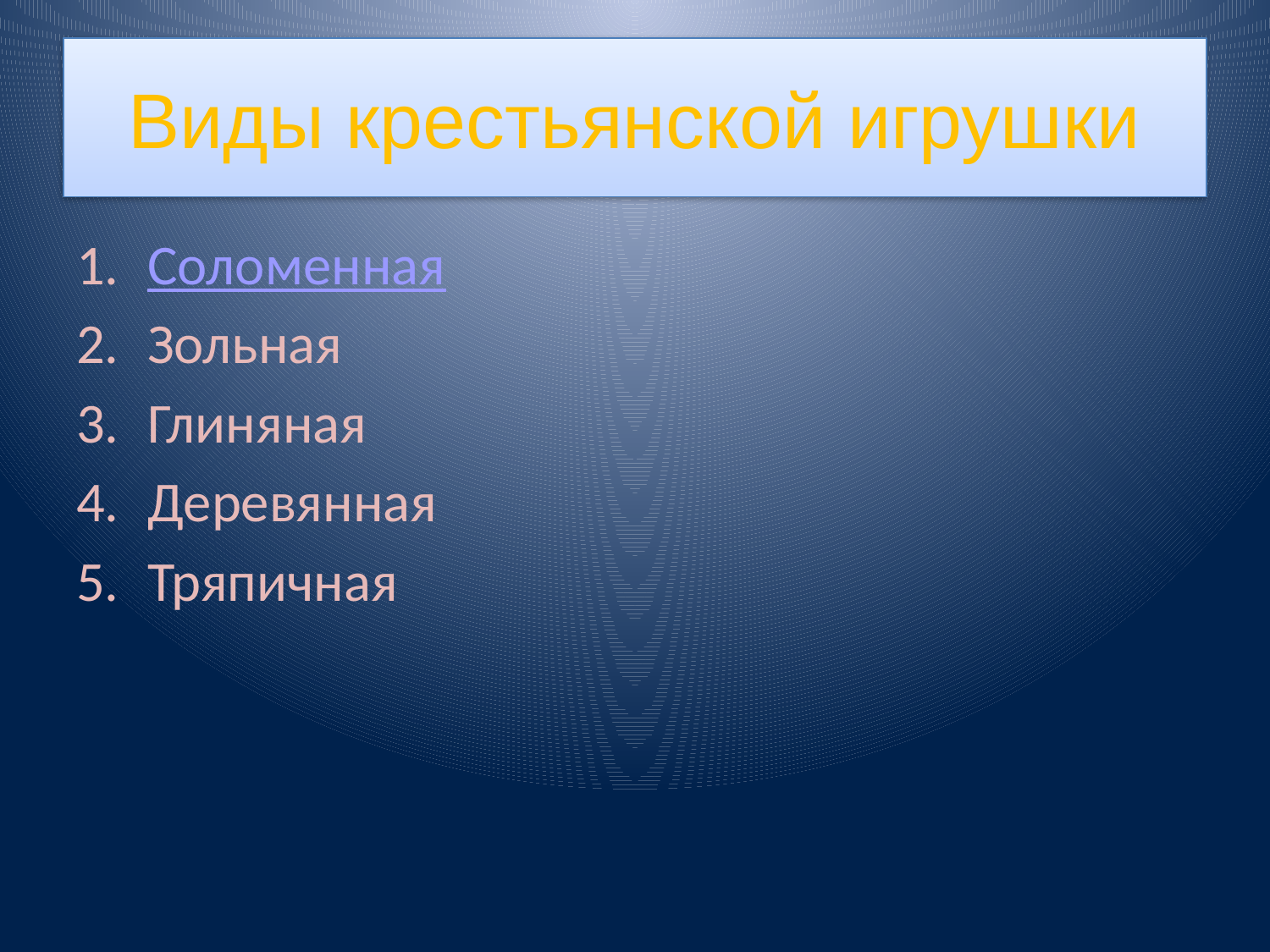

# Виды крестьянской игрушки
Соломенная
Зольная
Глиняная
Деревянная
Тряпичная